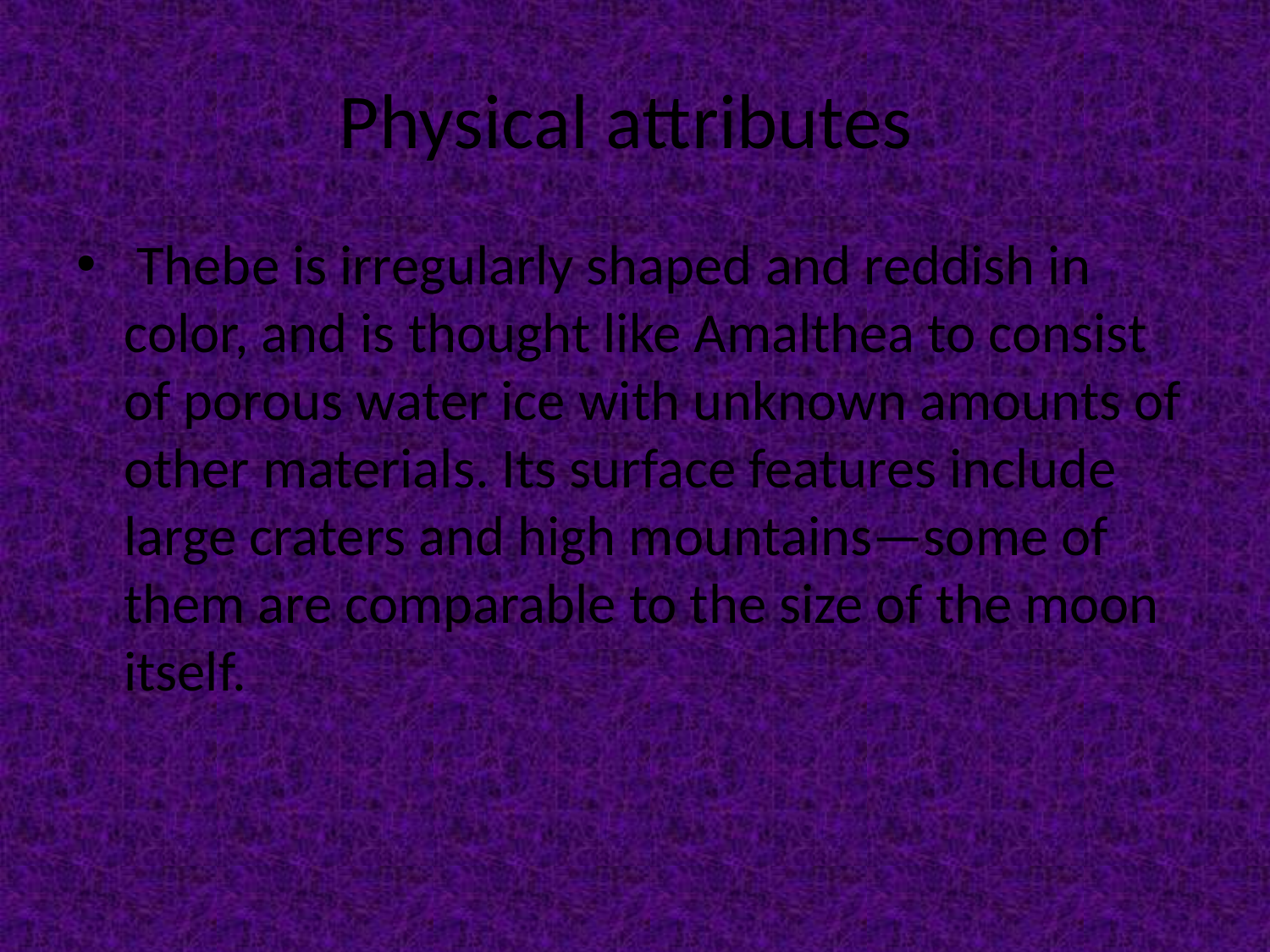

# Physical attributes
 Thebe is irregularly shaped and reddish in color, and is thought like Amalthea to consist of porous water ice with unknown amounts of other materials. Its surface features include large craters and high mountains—some of them are comparable to the size of the moon itself.